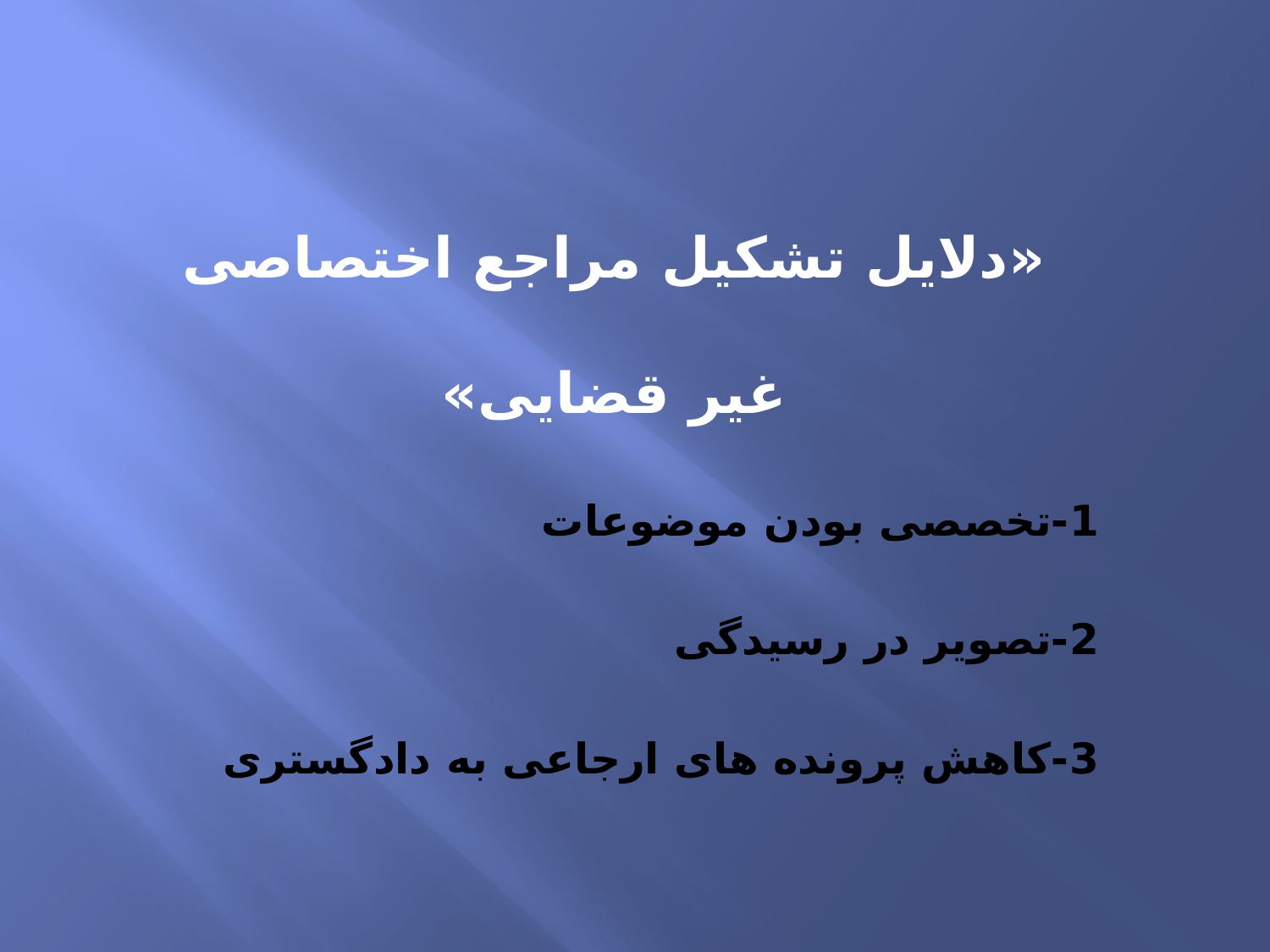

«دلايل تشکیل مراجع اختصاصی غیر قضایی»
1-تخصصی بودن موضوعات
2-تصویر در رسیدگی
3-کاهش پرونده های ارجاعی به دادگستری